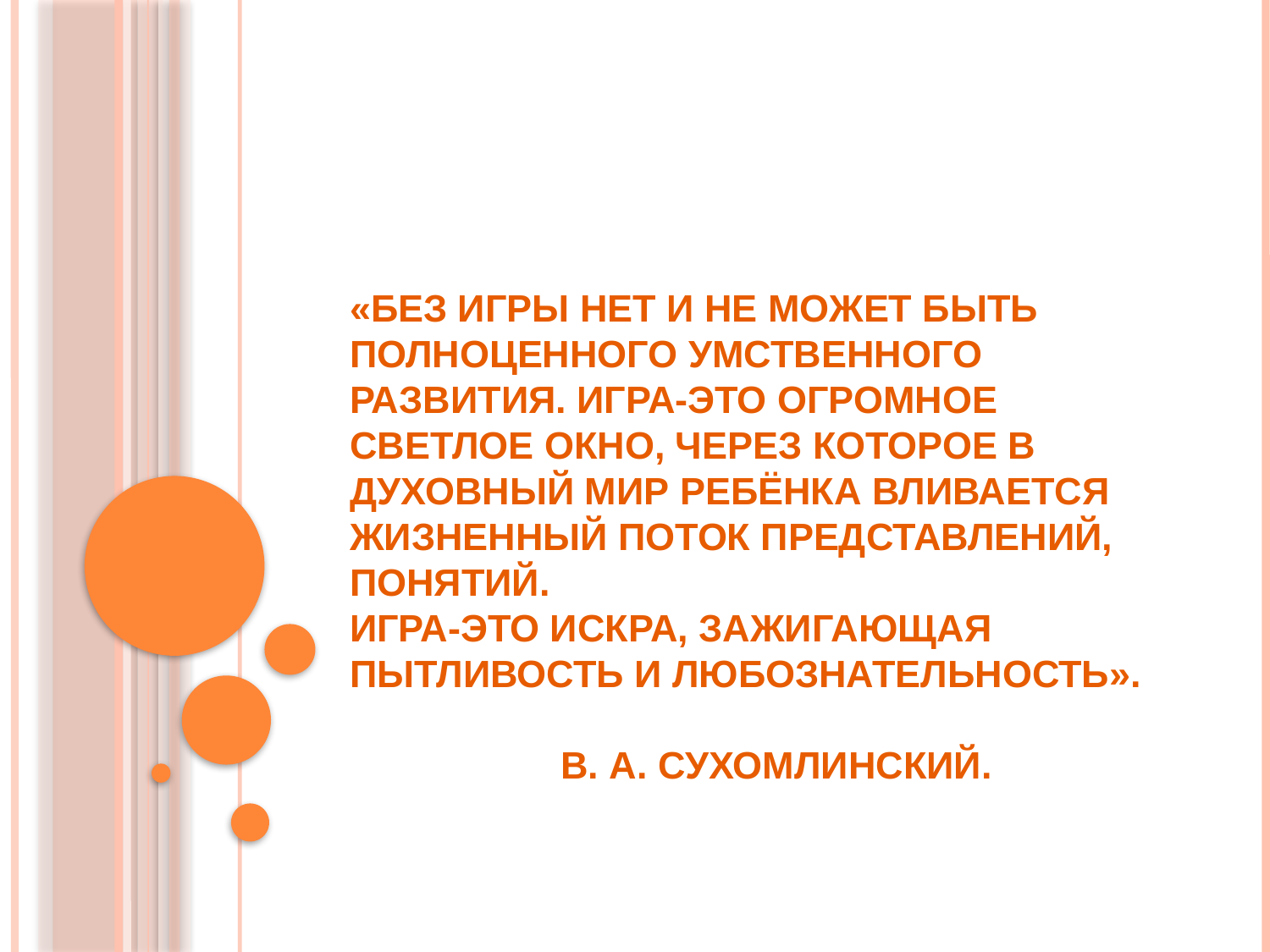

# «Без игры нет и не может быть полноценного умственного развития. Игра-это огромное светлое окно, через которое в духовный мир ребёнка вливается жизненный поток представлений, понятий. Игра-это искра, зажигающая пытливость и любознательность». В. А. Сухомлинский.